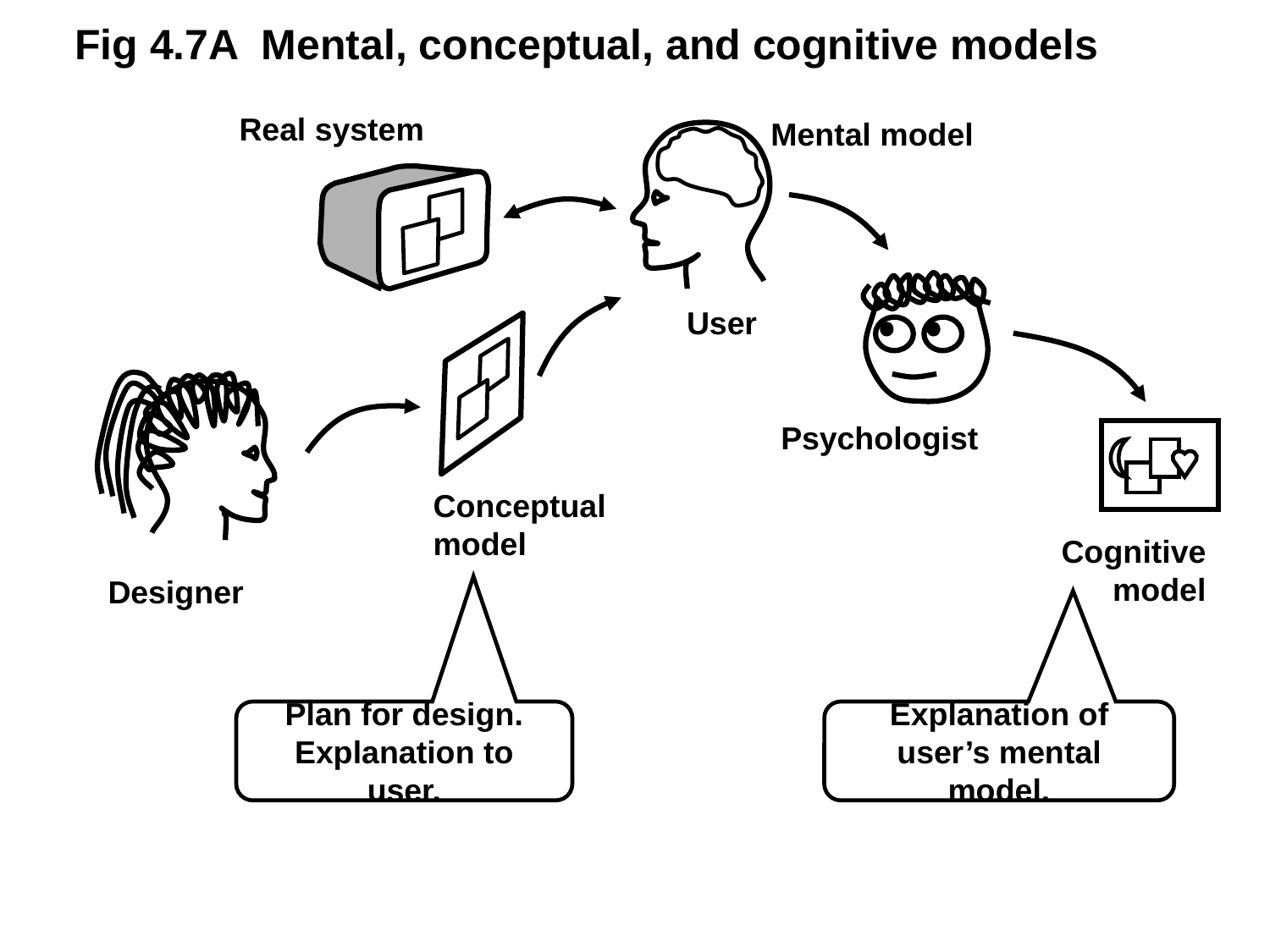

Fig 4.7A  Mental, conceptual, and cognitive models
Real system
Mental model

User

Psychologist

Conceptual
model
Cognitive
model
Designer
Plan for design.
Explanation to user.
Explanation of
user’s mental model.